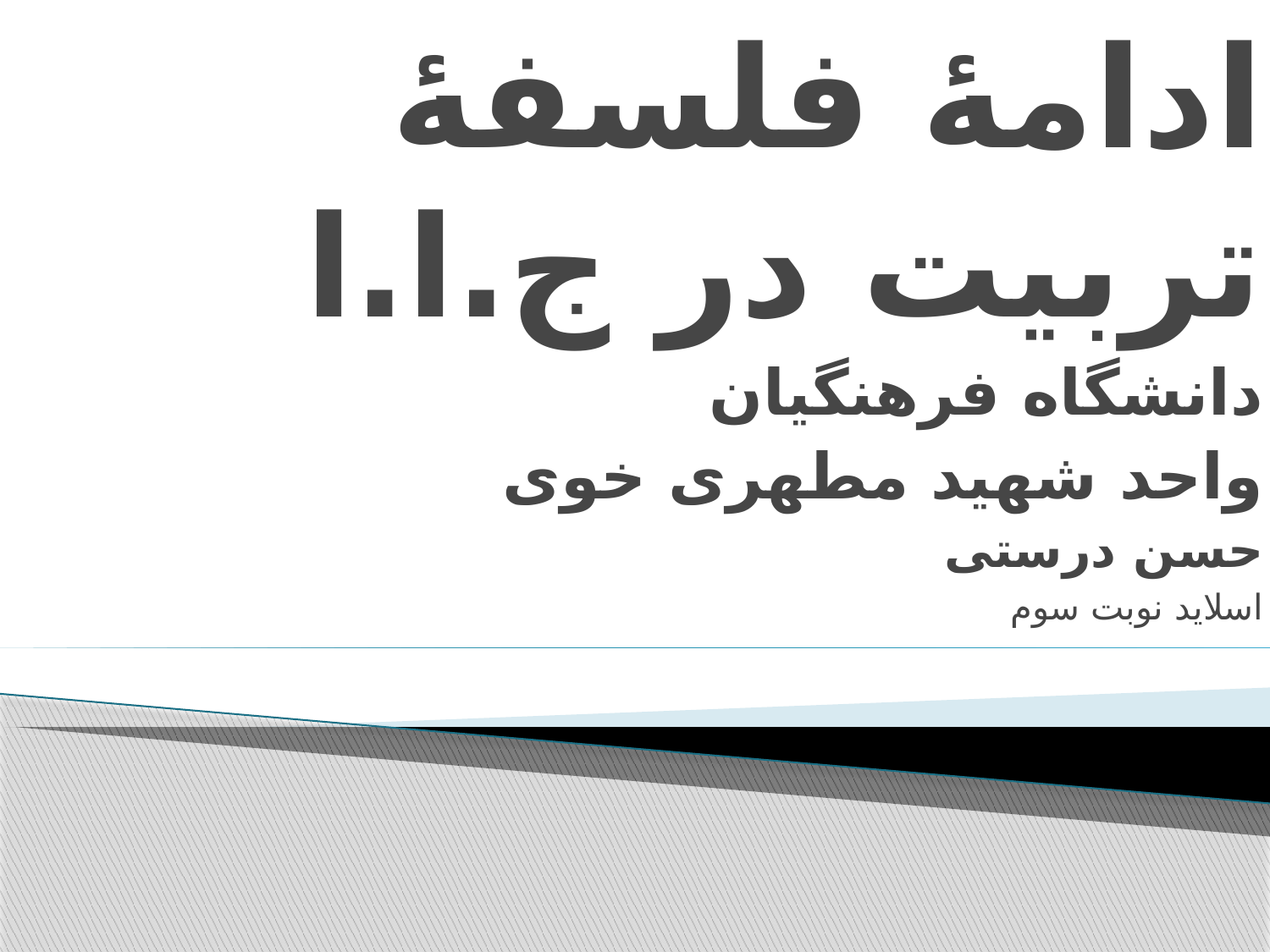

ادامۀ فلسفۀ تربیت در ج.ا.ا
دانشگاه فرهنگیان
واحد شهید مطهری خوی
حسن درستی
اسلاید نوبت سوم